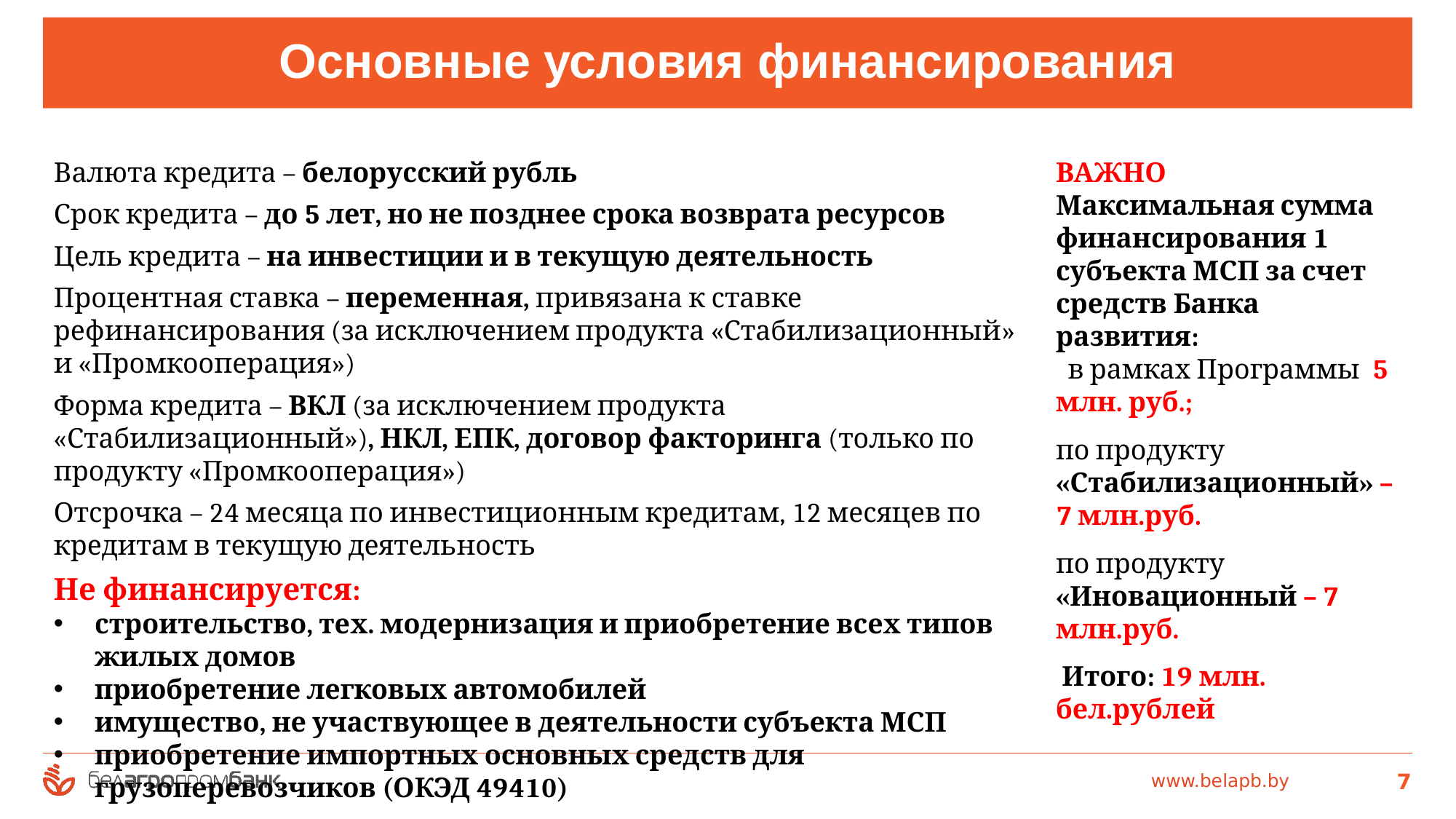

# Основные условия финансирования
Валюта кредита – белорусский рубль
Срок кредита – до 5 лет, но не позднее срока возврата ресурсов
Цель кредита – на инвестиции и в текущую деятельность
Процентная ставка – переменная, привязана к ставке рефинансирования (за исключением продукта «Стабилизационный» и «Промкооперация»)
Форма кредита – ВКЛ (за исключением продукта «Стабилизационный»), НКЛ, ЕПК, договор факторинга (только по продукту «Промкооперация»)
Отсрочка – 24 месяца по инвестиционным кредитам, 12 месяцев по кредитам в текущую деятельность
Не финансируется:
строительство, тех. модернизация и приобретение всех типов жилых домов
приобретение легковых автомобилей
имущество, не участвующее в деятельности субъекта МСП
приобретение импортных основных средств для грузоперевозчиков (ОКЭД 49410)
ВАЖНО
Максимальная сумма финансирования 1 субъекта МСП за счет средств Банка развития:
  в рамках Программы  5 млн. руб.;
по продукту «Стабилизационный» – 7 млн.руб.
по продукту «Иновационный – 7 млн.руб.
 Итого: 19 млн. бел.рублей